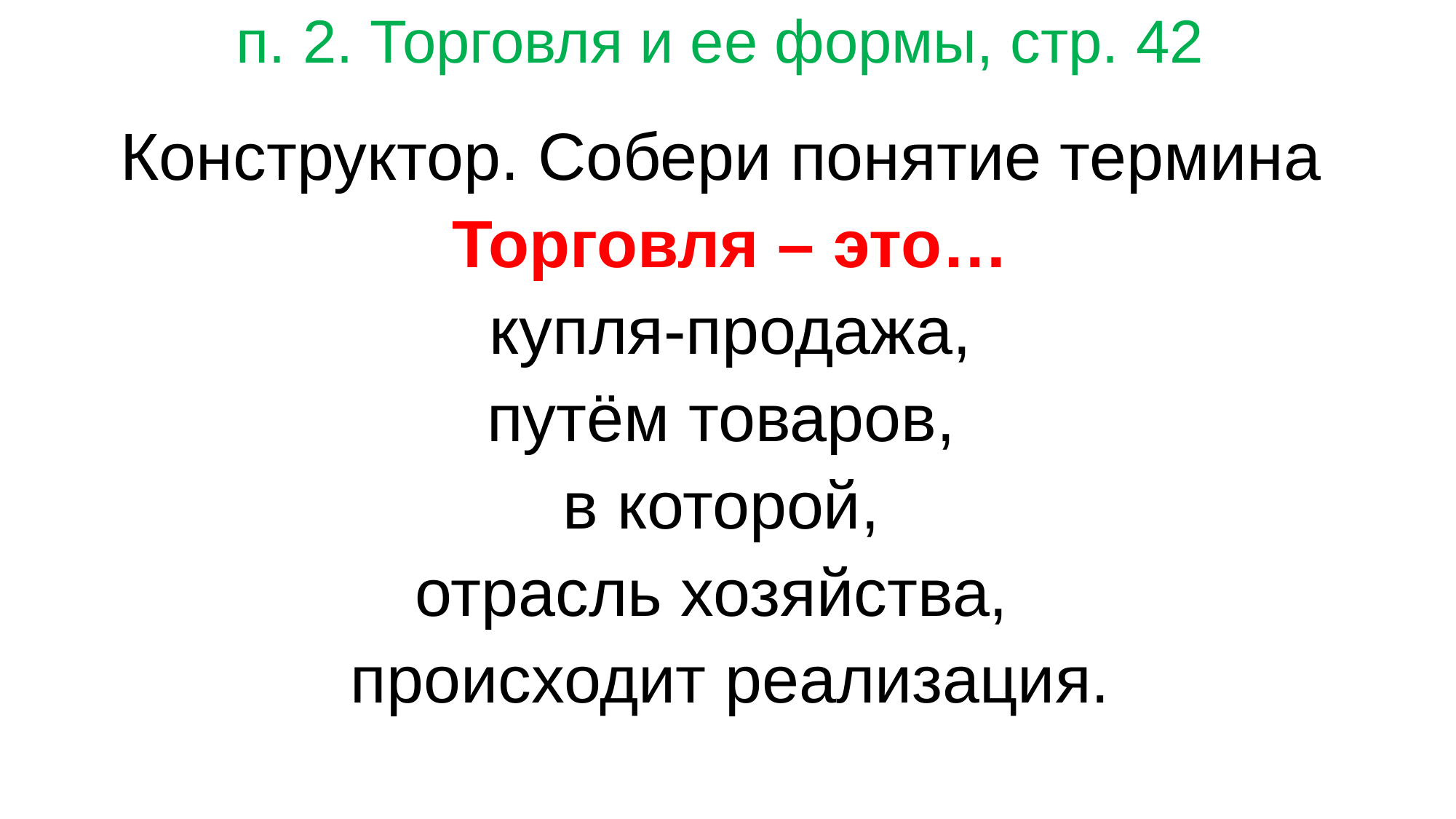

# п. 2. Торговля и ее формы, стр. 42
Конструктор. Собери понятие термина
Торговля – это…
 купля-продажа,
путём товаров,
в которой,
отрасль хозяйства,
происходит реализация.